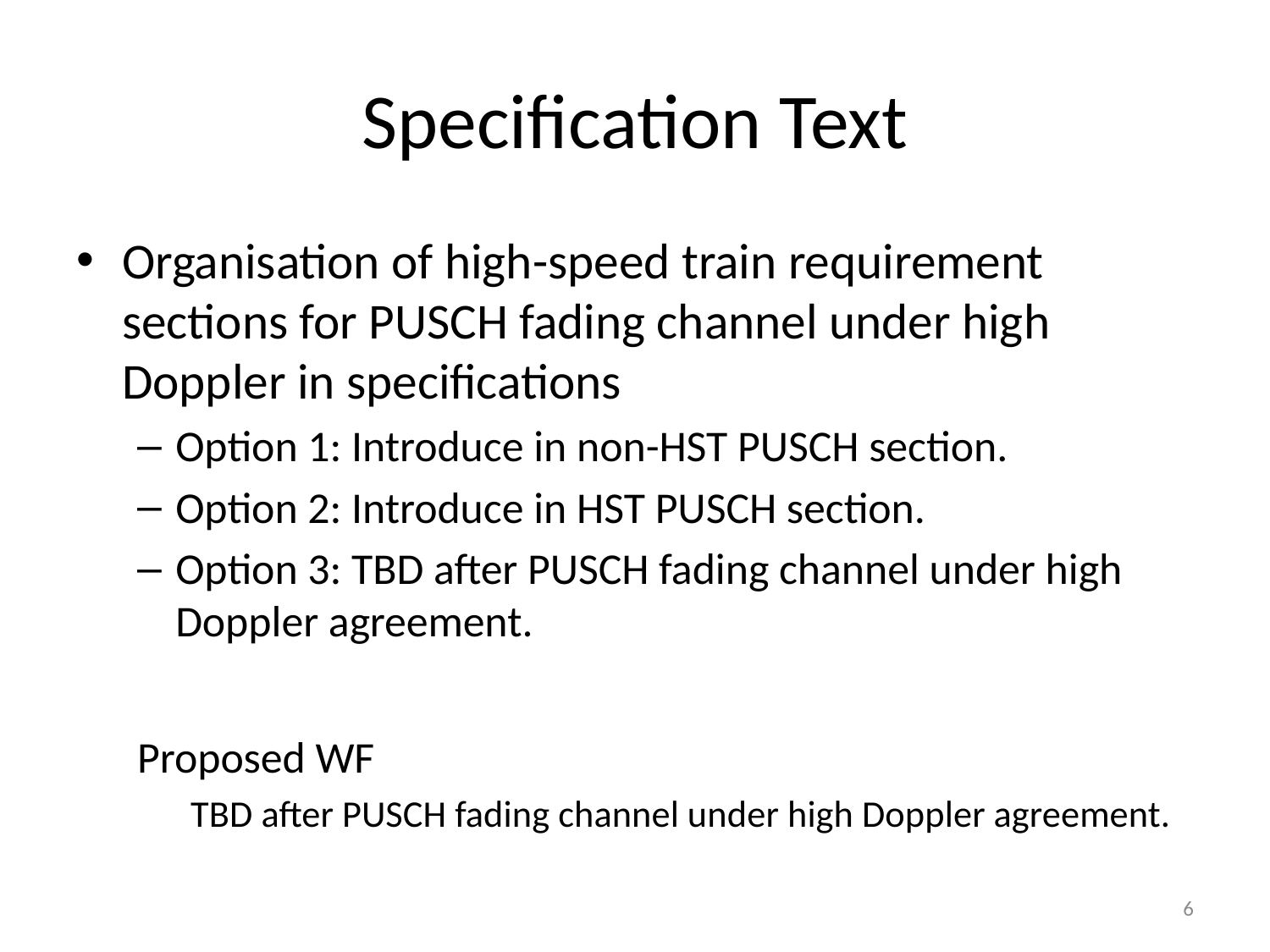

# Specification Text
Organisation of high-speed train requirement sections for PUSCH fading channel under high Doppler in specifications
Option 1: Introduce in non-HST PUSCH section.
Option 2: Introduce in HST PUSCH section.
Option 3: TBD after PUSCH fading channel under high Doppler agreement.

Proposed WF
TBD after PUSCH fading channel under high Doppler agreement.
6